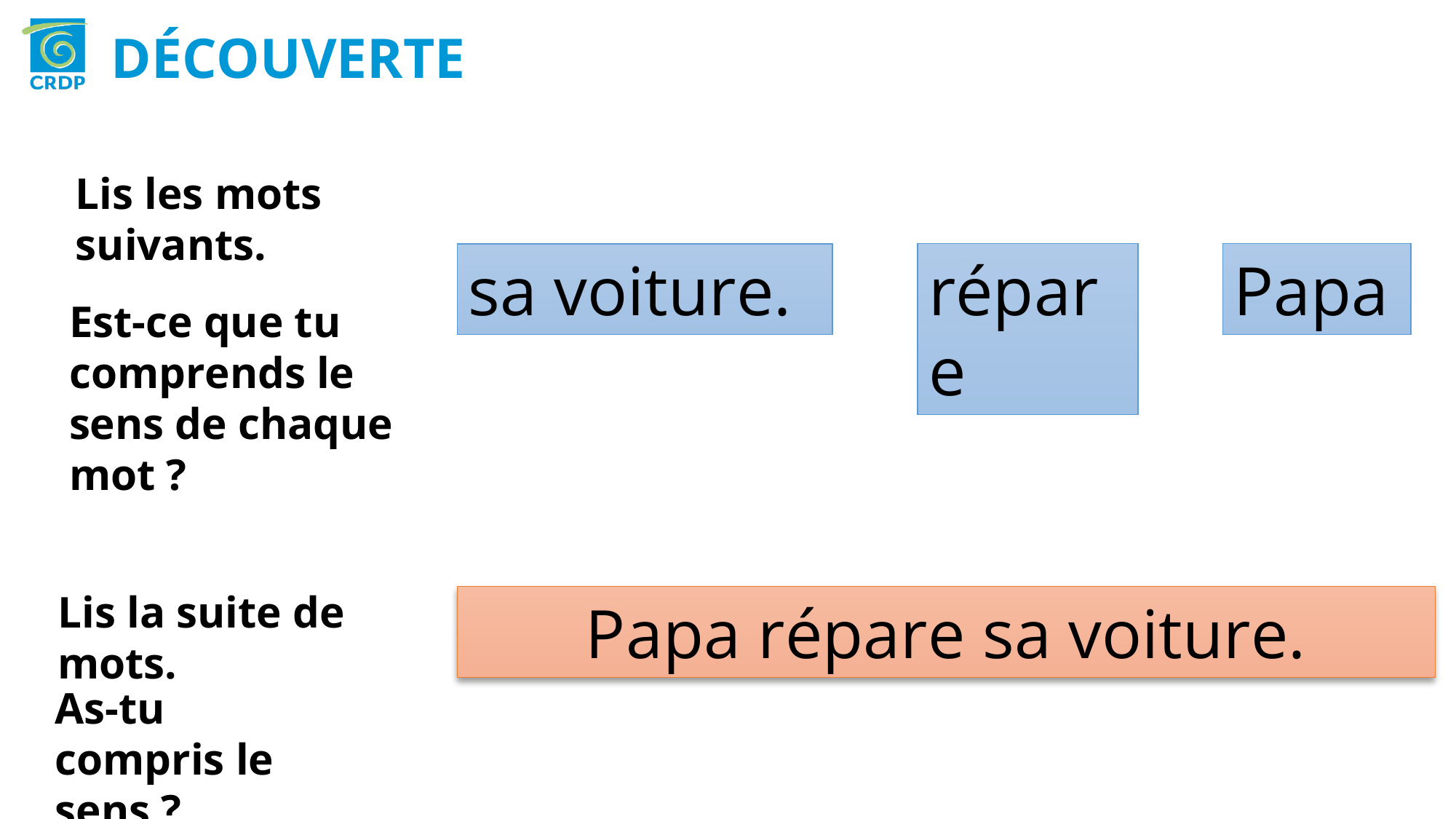

DÉCOUVERTE
Lis les mots suivants.
répare
Papa
sa voiture.
Est-ce que tu comprends le sens de chaque mot ?
Lis la suite de mots.
Papa répare sa voiture.
As-tu compris le sens ?